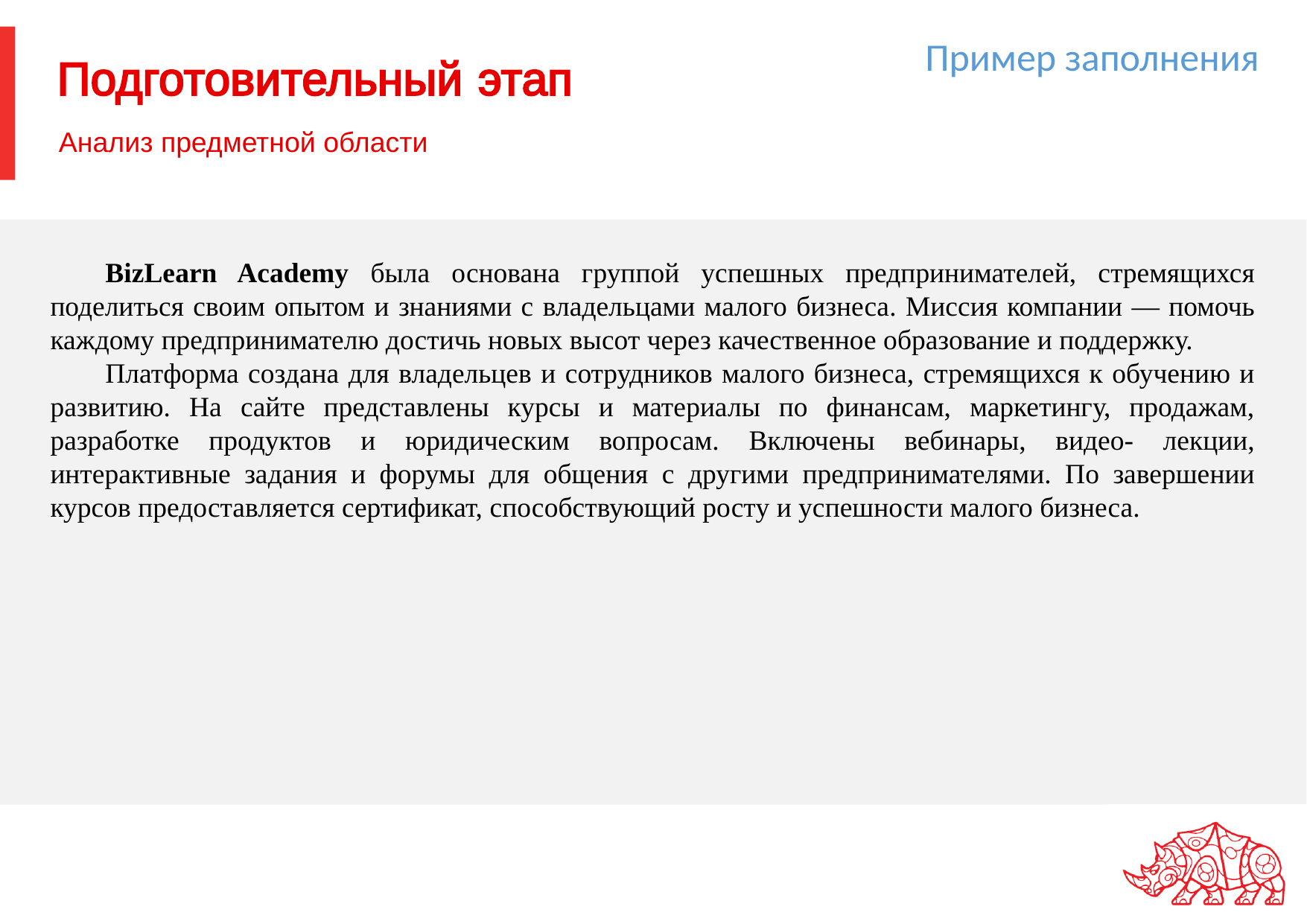

Пример заполнения
Анализ предметной области
# Подготовительный этап
BizLearn Academy была основана группой успешных предпринимателей, стремящихся поделиться своим опытом и знаниями с владельцами малого бизнеса. Миссия компании — помочь каждому предпринимателю достичь новых высот через качественное образование и поддержку.
Платформа создана для владельцев и сотрудников малого бизнеса, стремящихся к обучению и развитию. На сайте представлены курсы и материалы по финансам, маркетингу, продажам, разработке продуктов и юридическим вопросам. Включены вебинары, видео- лекции, интерактивные задания и форумы для общения с другими предпринимателями. По завершении курсов предоставляется сертификат, способствующий росту и успешности малого бизнеса.